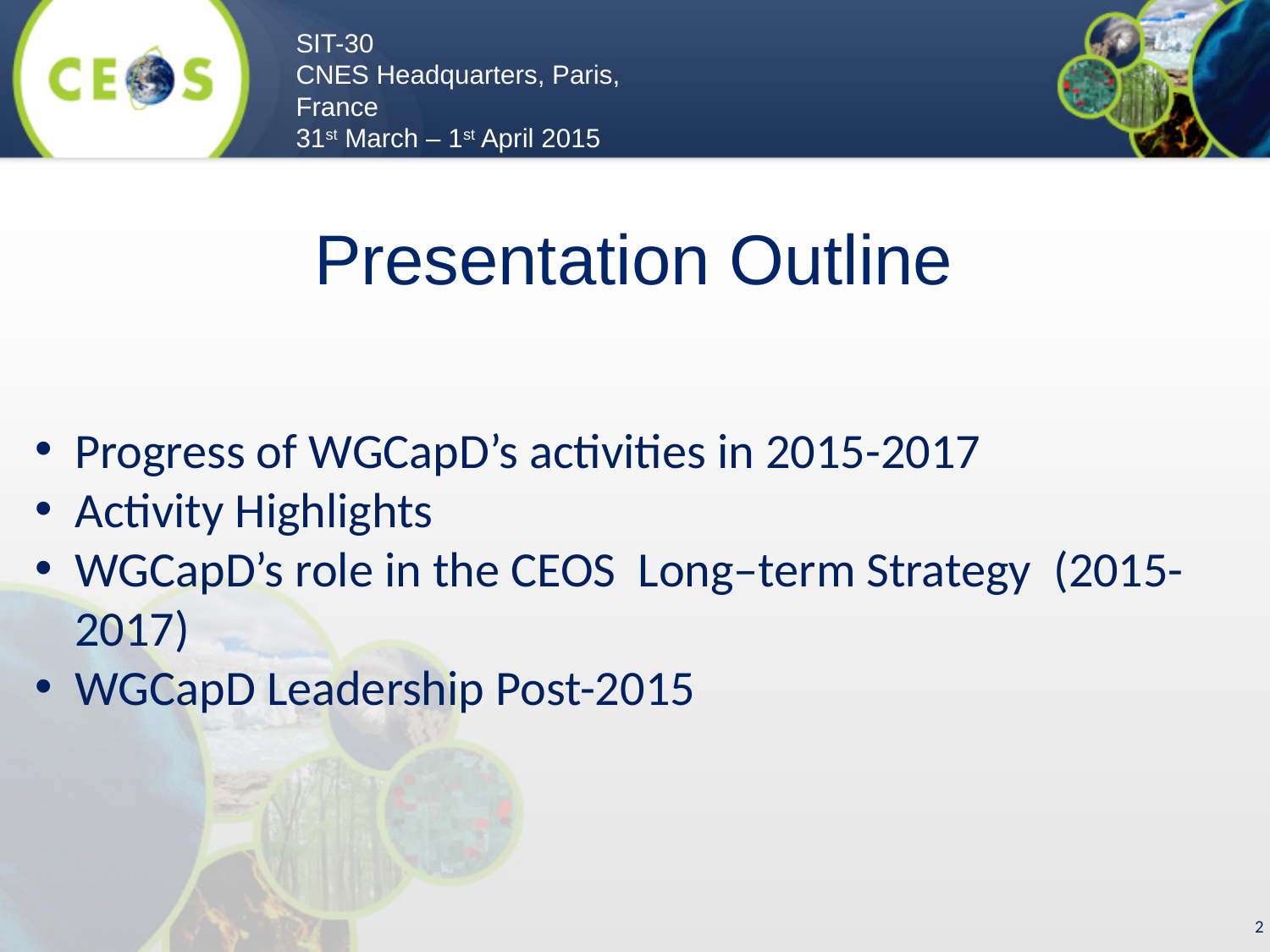

Presentation Outline

Progress of WGCapD’s activities in 2015-2017
Activity Highlights
WGCapD’s role in the CEOS  Long–term Strategy  (2015-2017)
WGCapD Leadership Post-2015
2